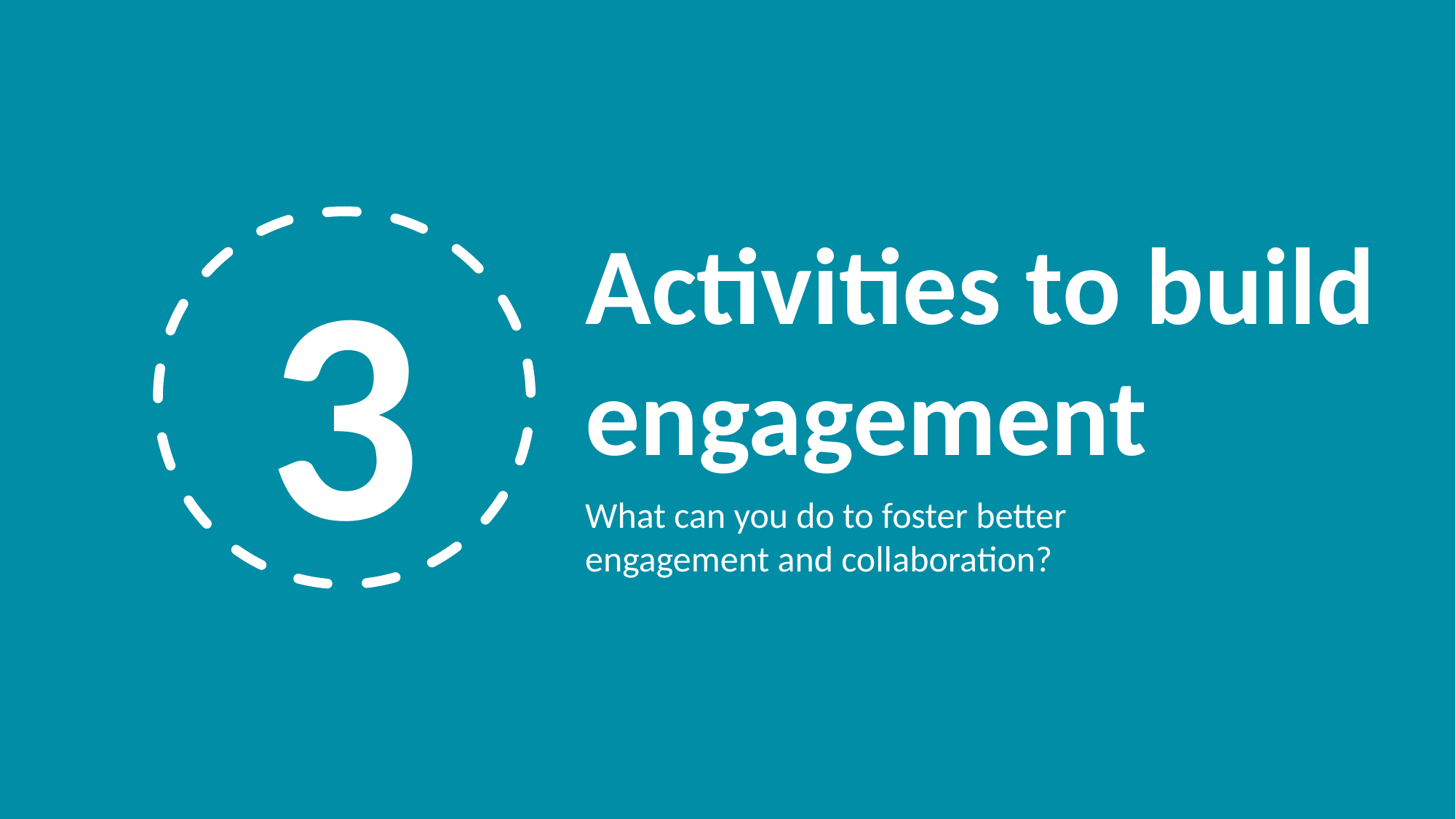

Activities to build engagement
3
What can you do to foster better engagement and collaboration?